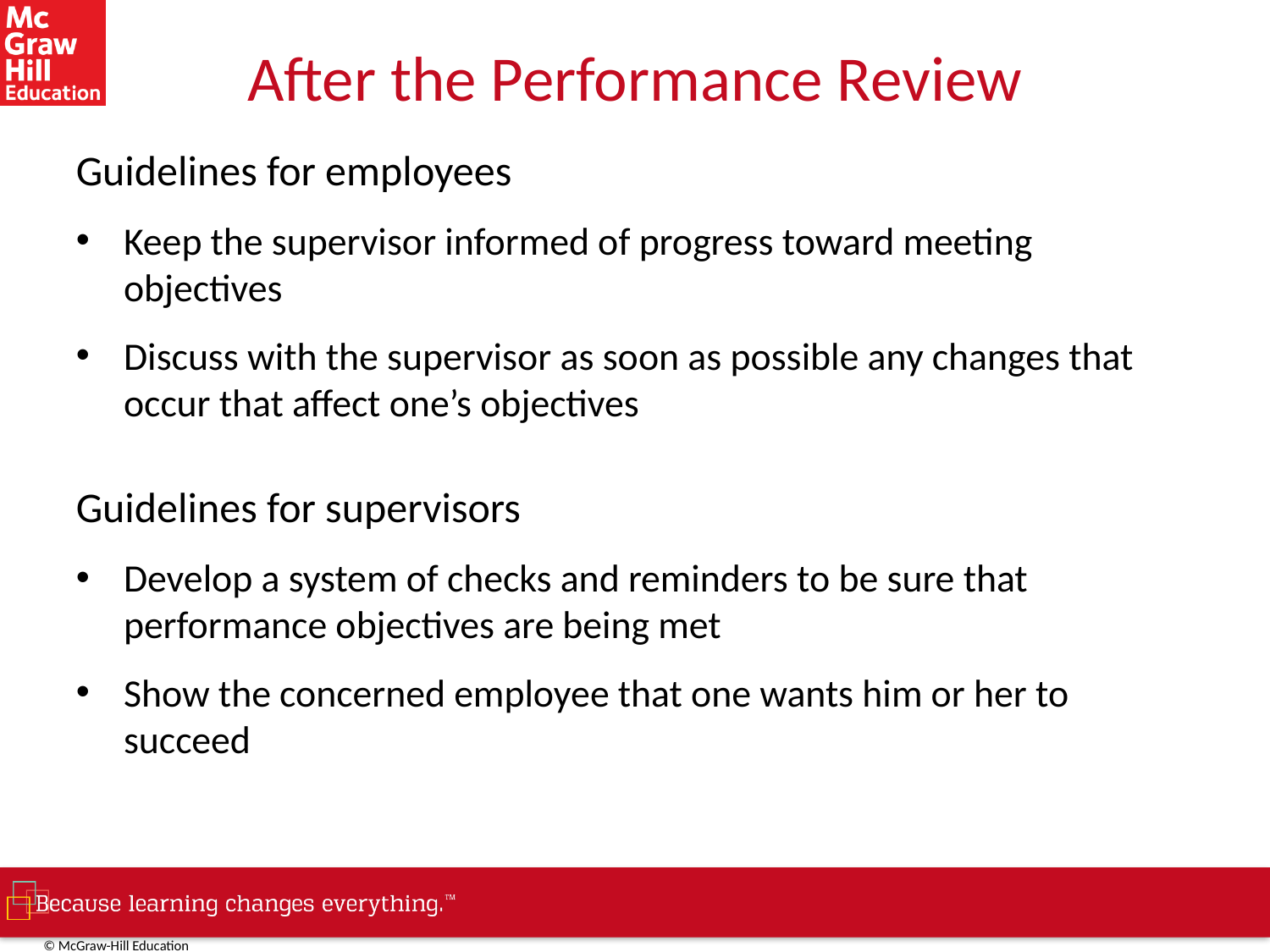

# After the Performance Review
Guidelines for employees
Keep the supervisor informed of progress toward meeting objectives
Discuss with the supervisor as soon as possible any changes that occur that affect one’s objectives

Guidelines for supervisors
Develop a system of checks and reminders to be sure that performance objectives are being met
Show the concerned employee that one wants him or her to succeed